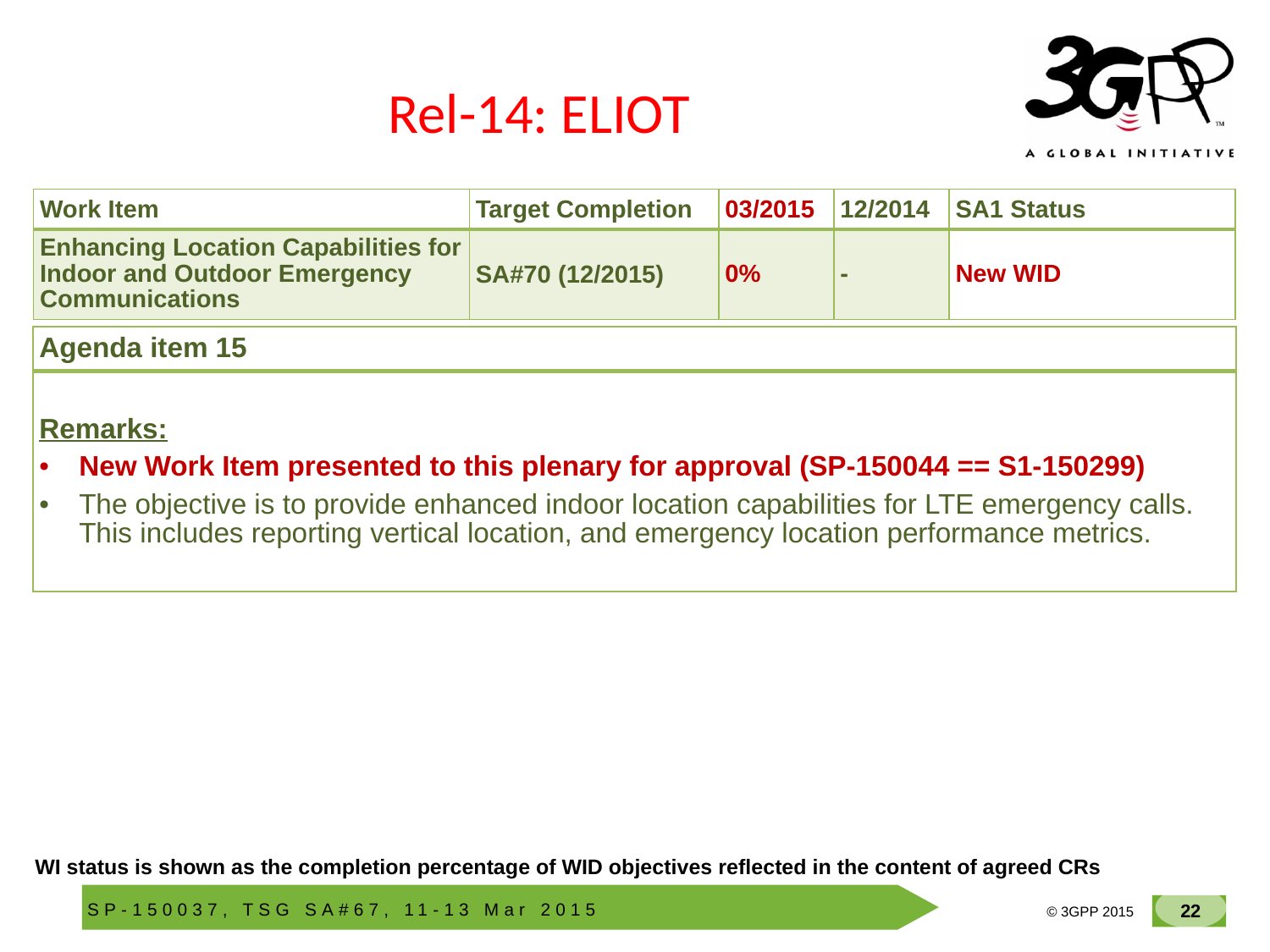

# Rel-14: ELIOT
| Work Item | Target Completion | 03/2015 | 12/2014 | SA1 Status |
| --- | --- | --- | --- | --- |
| Enhancing Location Capabilities for Indoor and Outdoor Emergency Communications | SA#70 (12/2015) | 0% | - | New WID |
| Agenda item 15 |
| --- |
|  |
| Remarks: New Work Item presented to this plenary for approval (SP-150044 == S1-150299) The objective is to provide enhanced indoor location capabilities for LTE emergency calls. This includes reporting vertical location, and emergency location performance metrics. |
WI status is shown as the completion percentage of WID objectives reflected in the content of agreed CRs